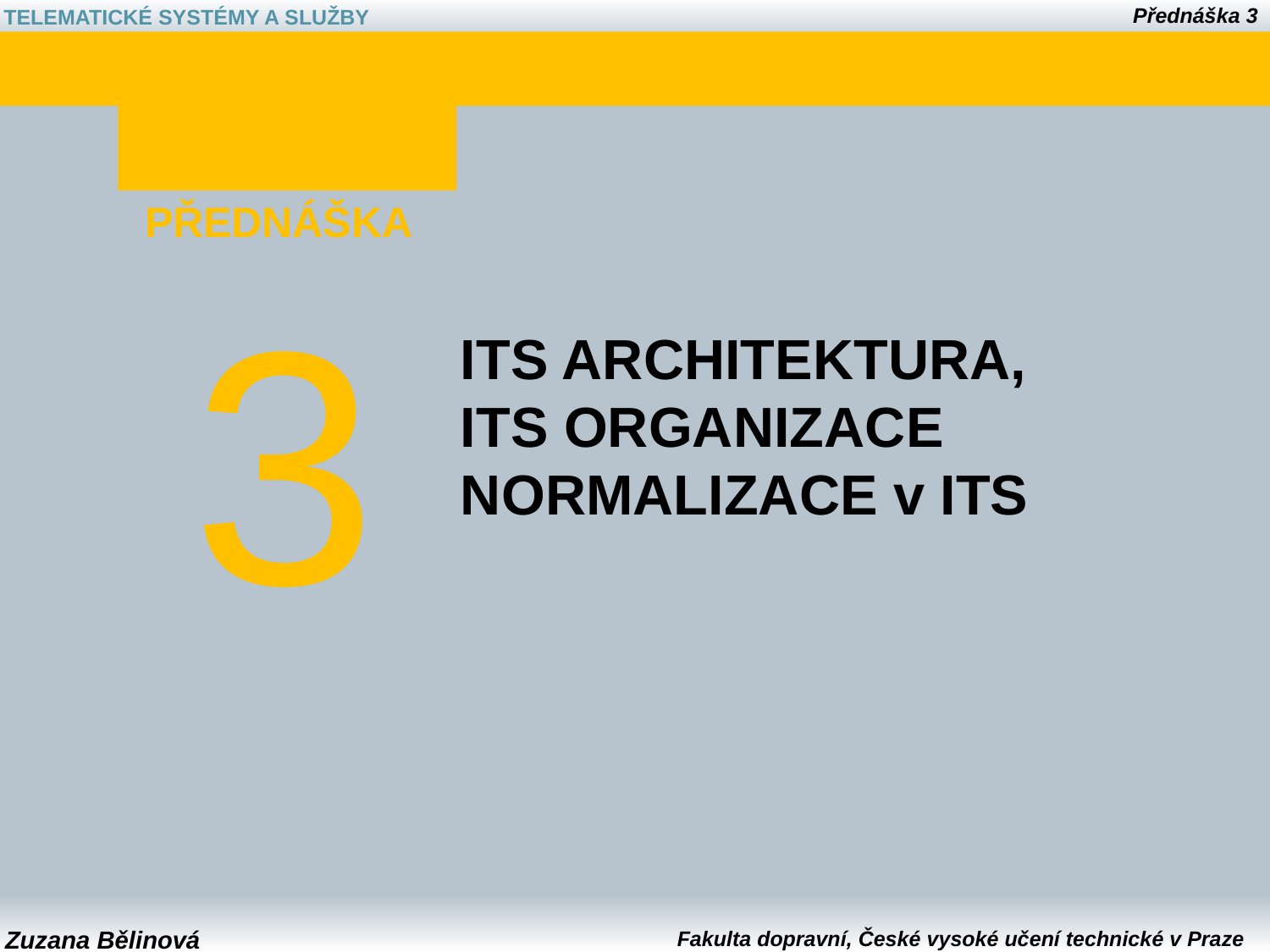

PŘEDNÁŠKA
3
ITS ARCHITEKTURA,
ITS ORGANIZACE
NORMALIZACE v ITS